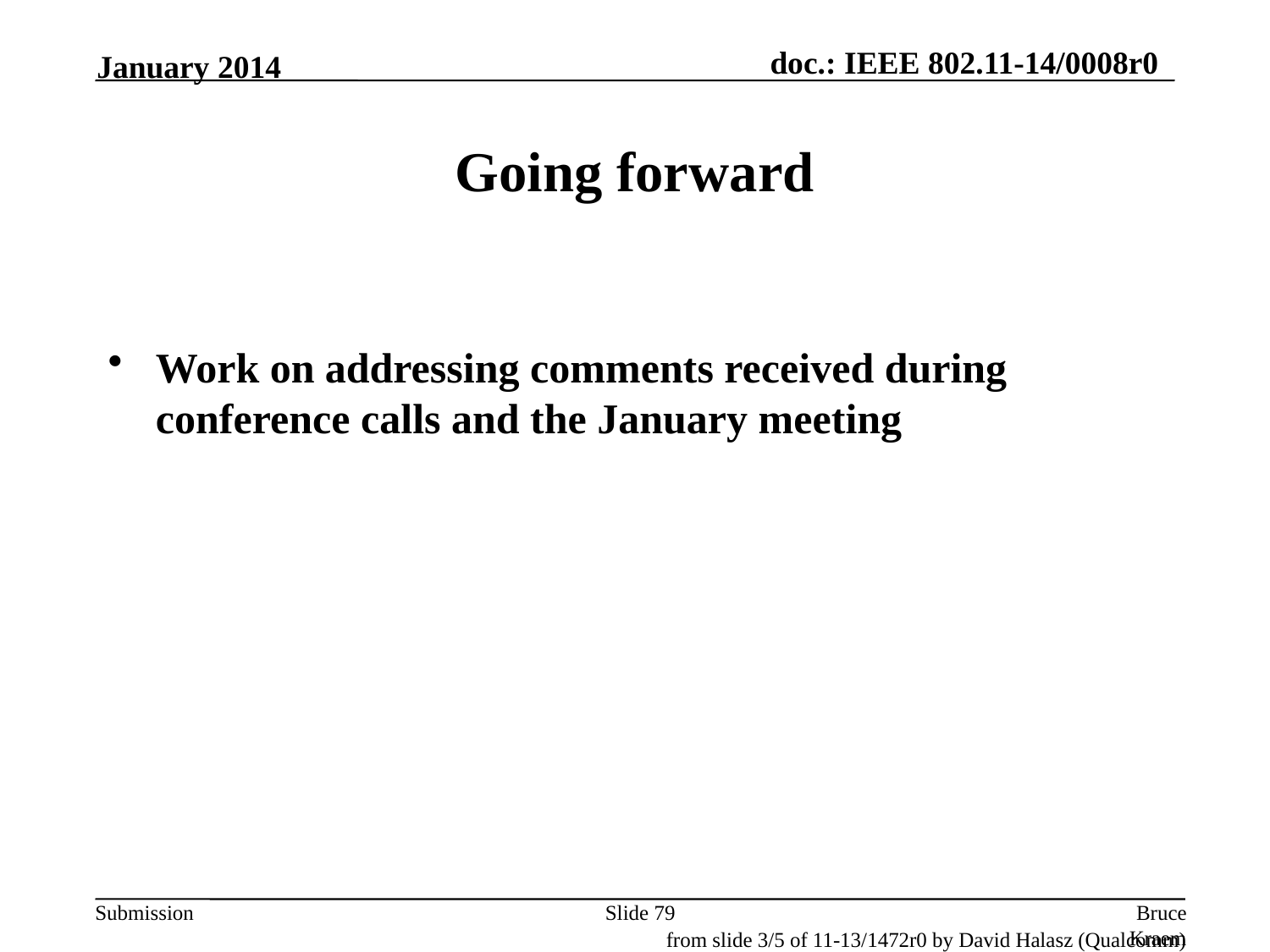

January 2014
# Going forward

Work on addressing comments received during conference calls and the January meeting

Slide 79
Bruce Kraemer, Marvell
from slide 3/5 of 11-13/1472r0 by David Halasz (Qualcomm)